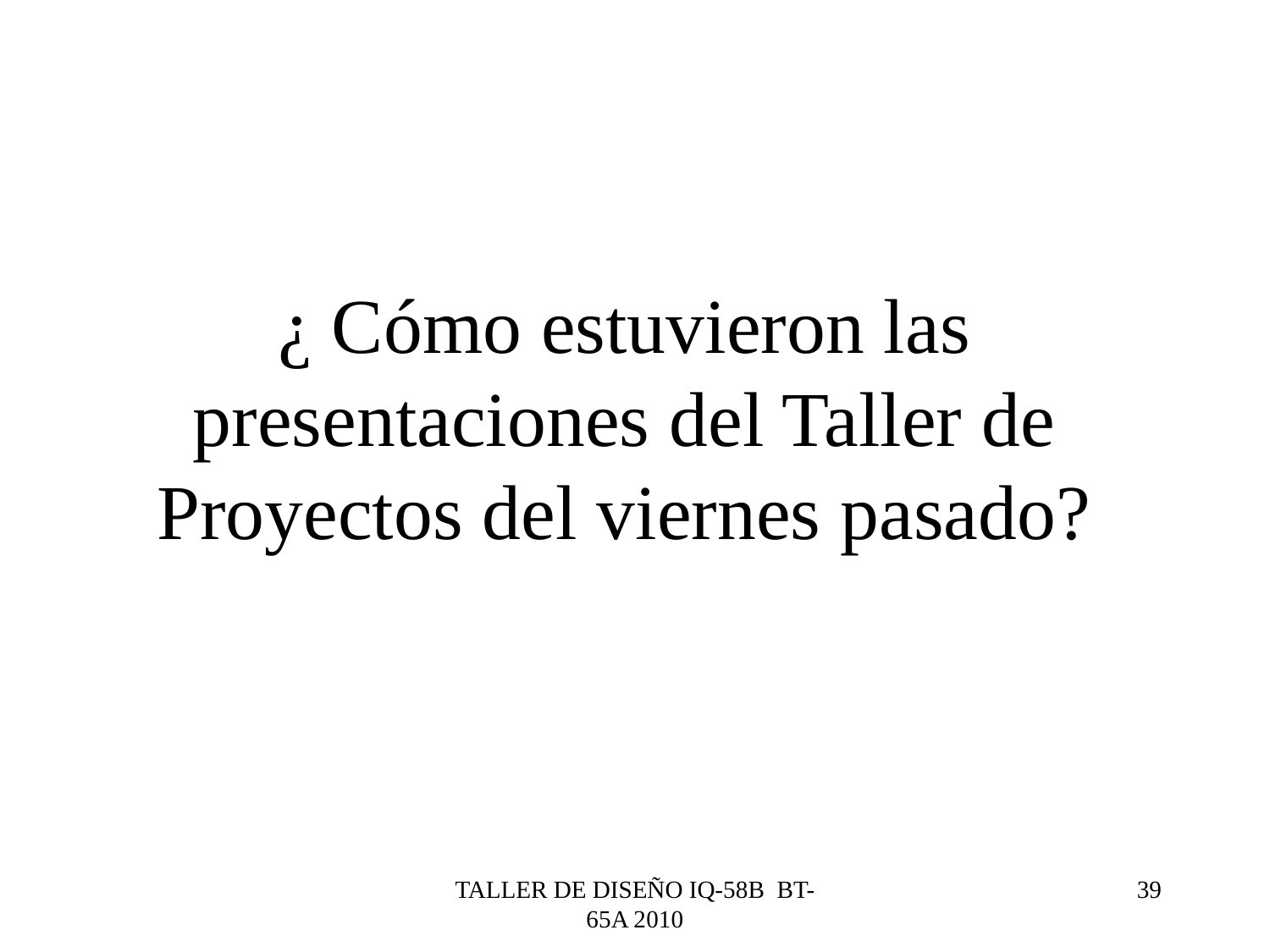

# ¿ Cómo estuvieron las presentaciones del Taller de Proyectos del viernes pasado?
TALLER DE DISEÑO IQ-58B  BT-65A 2010
39